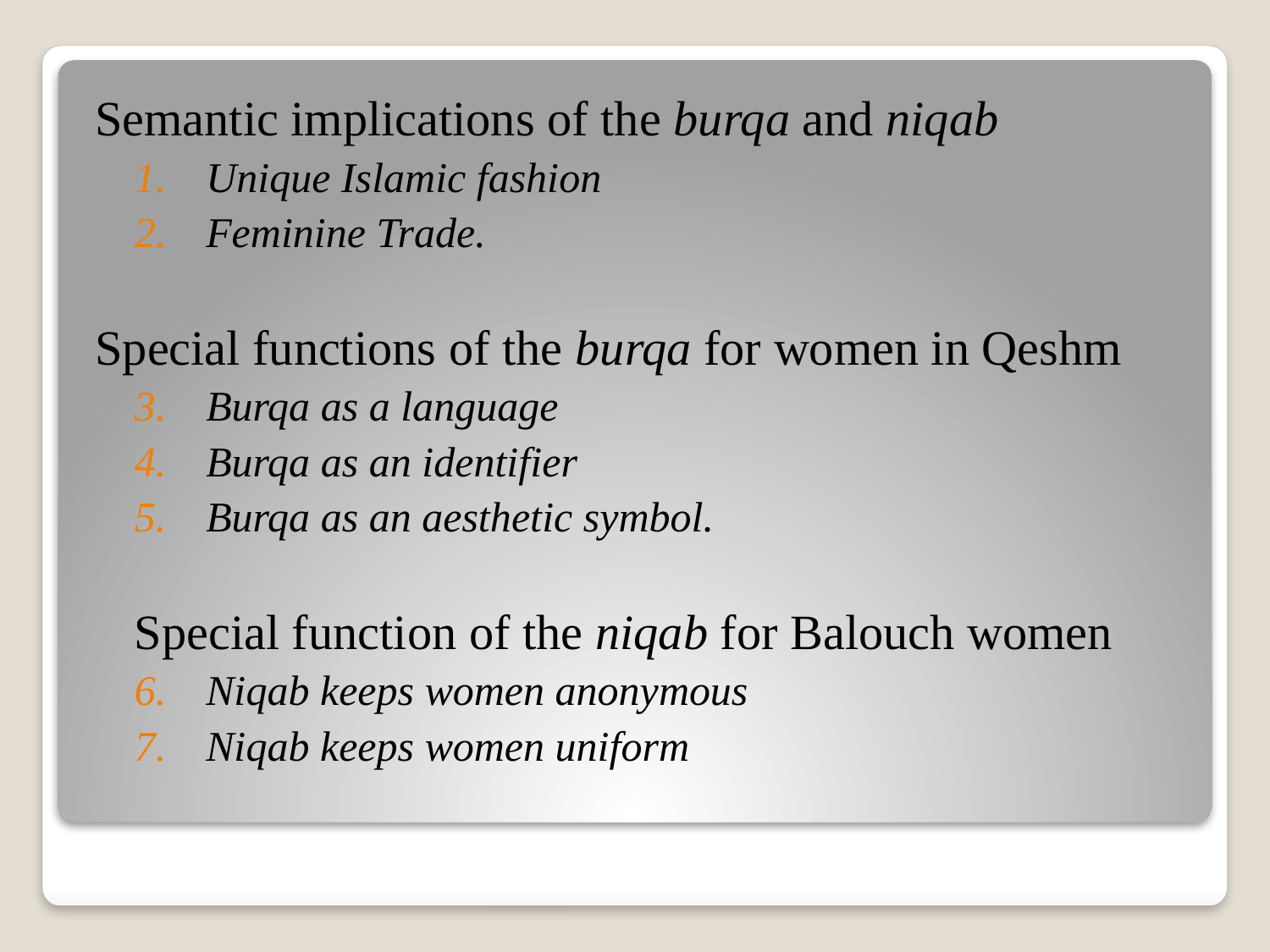

Semantic implications of the burqa and niqab
Unique Islamic fashion
Feminine Trade.

Special functions of the burqa for women in Qeshm
Burqa as a language
Burqa as an identifier
Burqa as an aesthetic symbol.

Special function of the niqab for Balouch women
Niqab keeps women anonymous
Niqab keeps women uniform